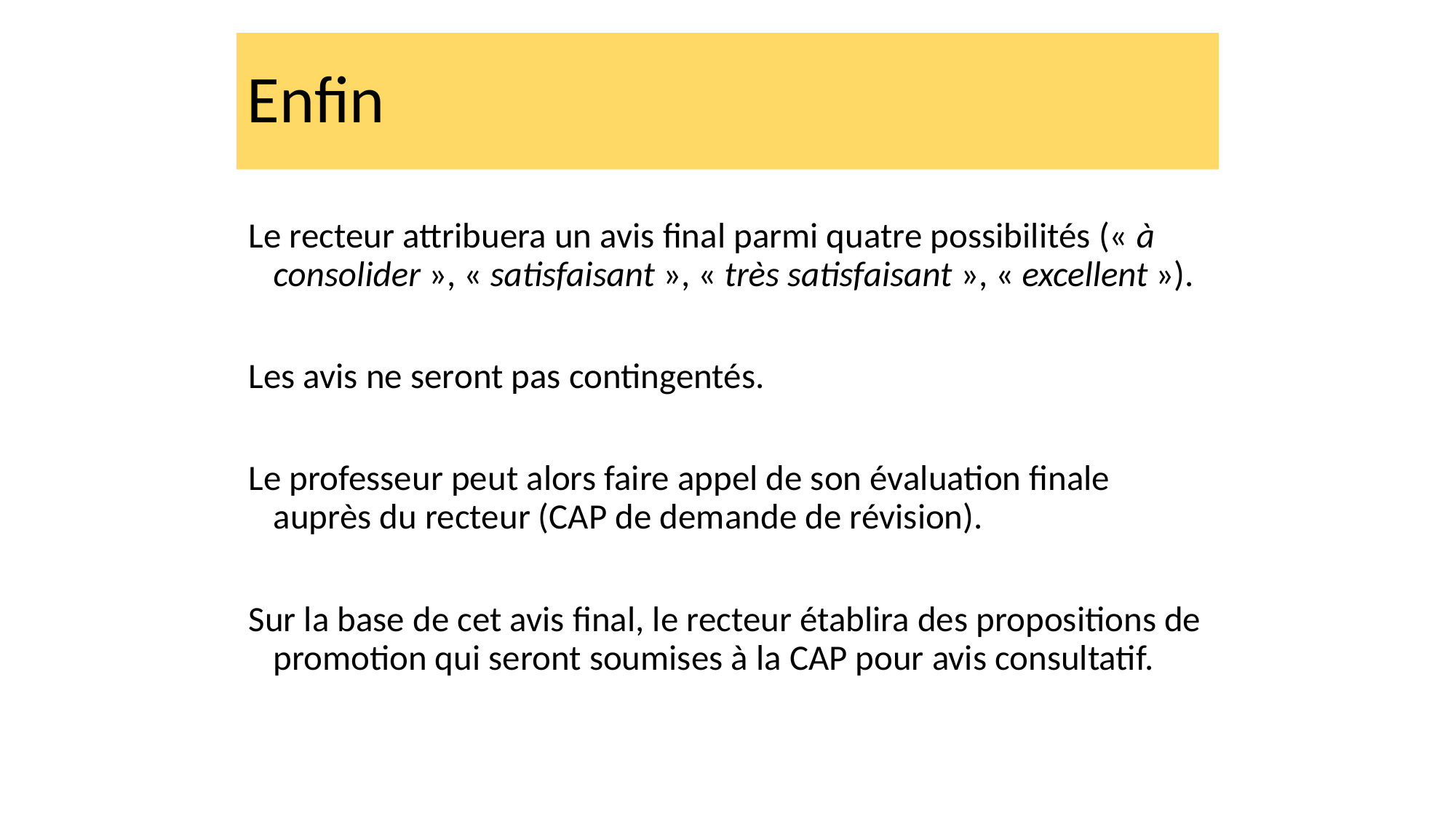

# Enfin
Le recteur attribuera un avis final parmi quatre possibilités (« à consolider », « satisfaisant », « très satisfaisant », « excellent »).

Les avis ne seront pas contingentés.

Le professeur peut alors faire appel de son évaluation finale auprès du recteur (CAP de demande de révision).

Sur la base de cet avis final, le recteur établira des propositions de promotion qui seront soumises à la CAP pour avis consultatif.